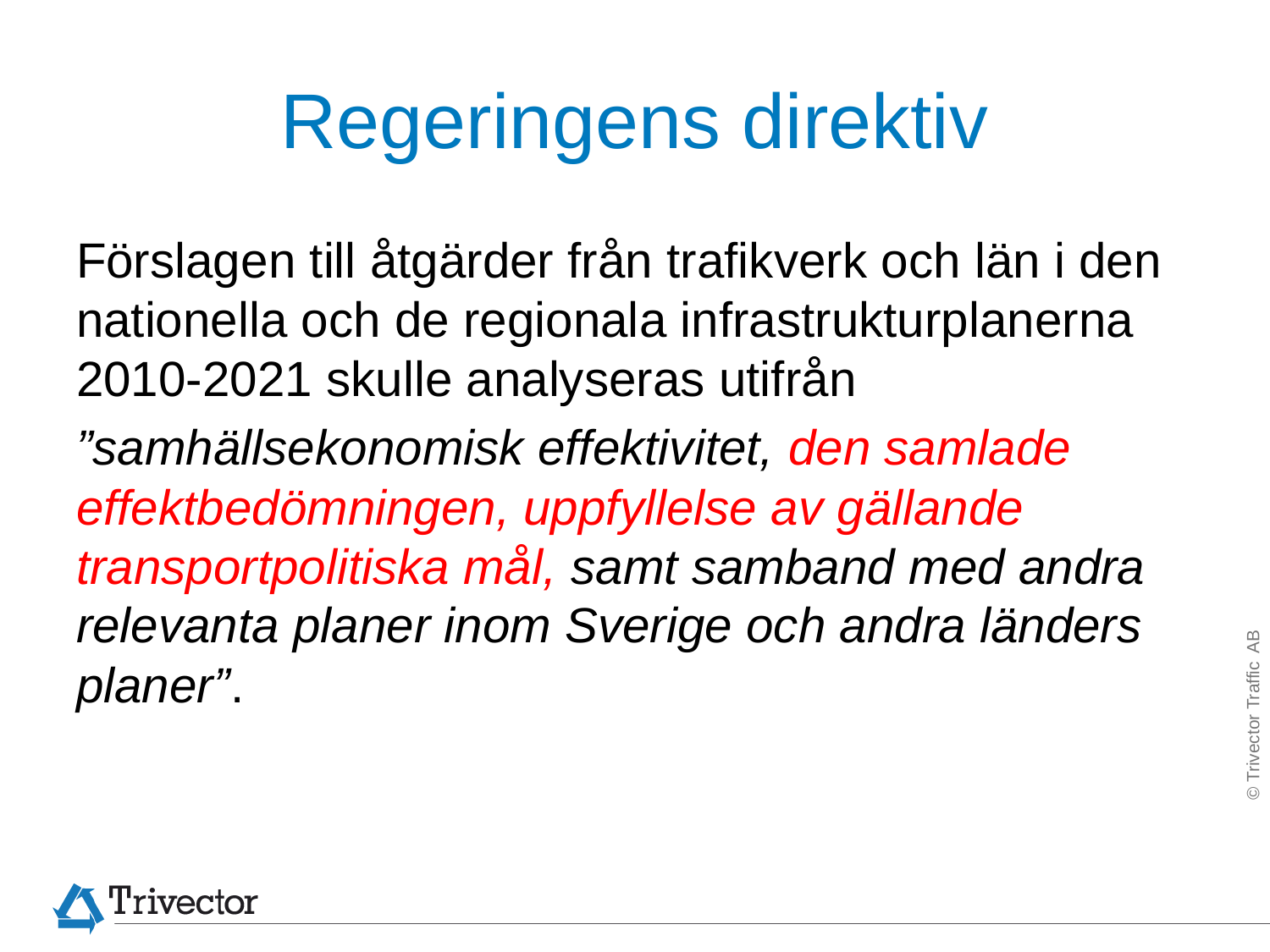

# Regeringens direktiv
Förslagen till åtgärder från trafikverk och län i den nationella och de regionala infrastrukturplanerna 2010-2021 skulle analyseras utifrån
”samhällsekonomisk effektivitet, den samlade effektbedömningen, uppfyllelse av gällande transportpolitiska mål, samt samband med andra relevanta planer inom Sverige och andra länders planer”.